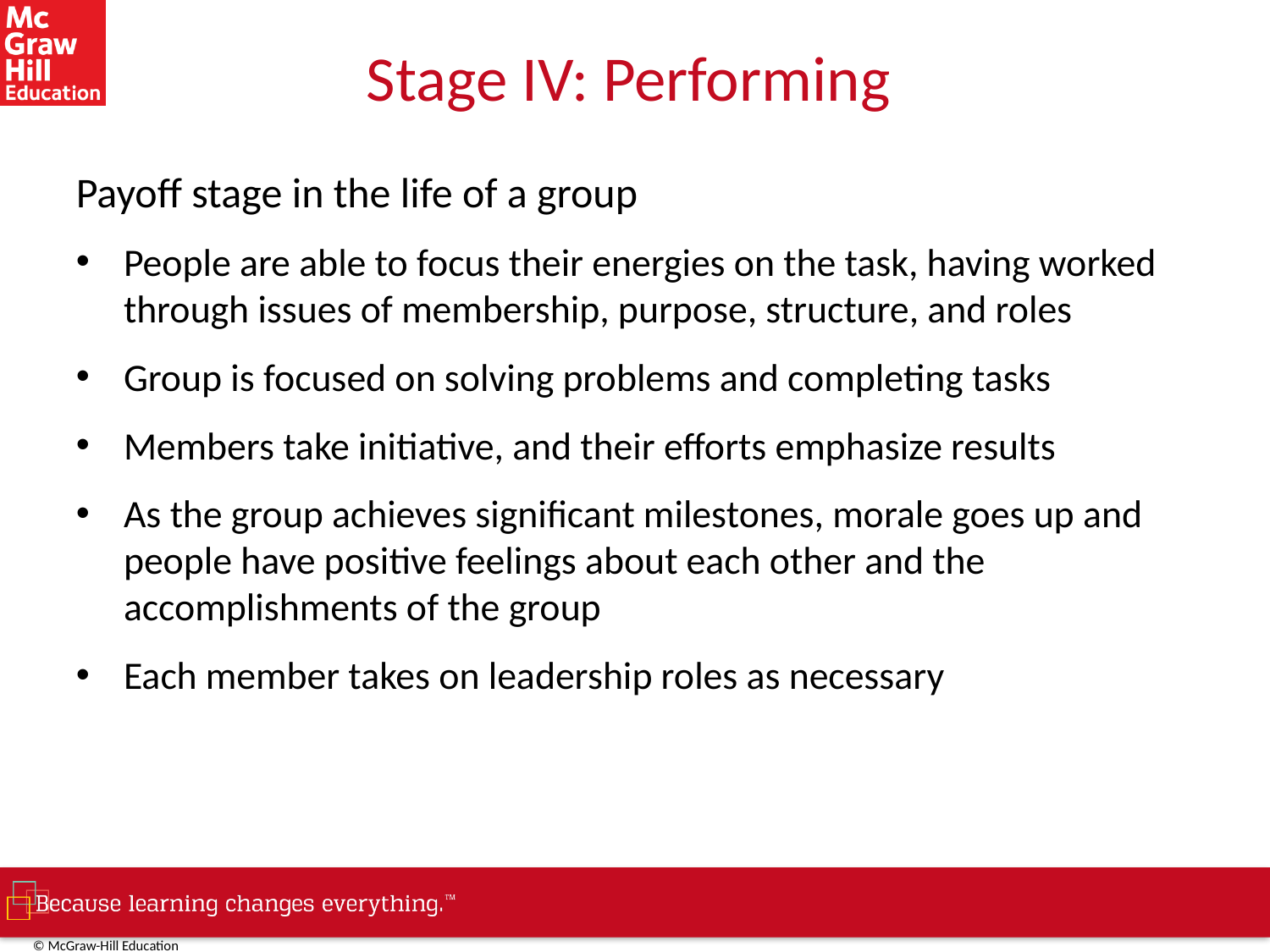

# Stage IV: Performing
Payoff stage in the life of a group
People are able to focus their energies on the task, having worked through issues of membership, purpose, structure, and roles
Group is focused on solving problems and completing tasks
Members take initiative, and their efforts emphasize results
As the group achieves significant milestones, morale goes up and people have positive feelings about each other and the accomplishments of the group
Each member takes on leadership roles as necessary